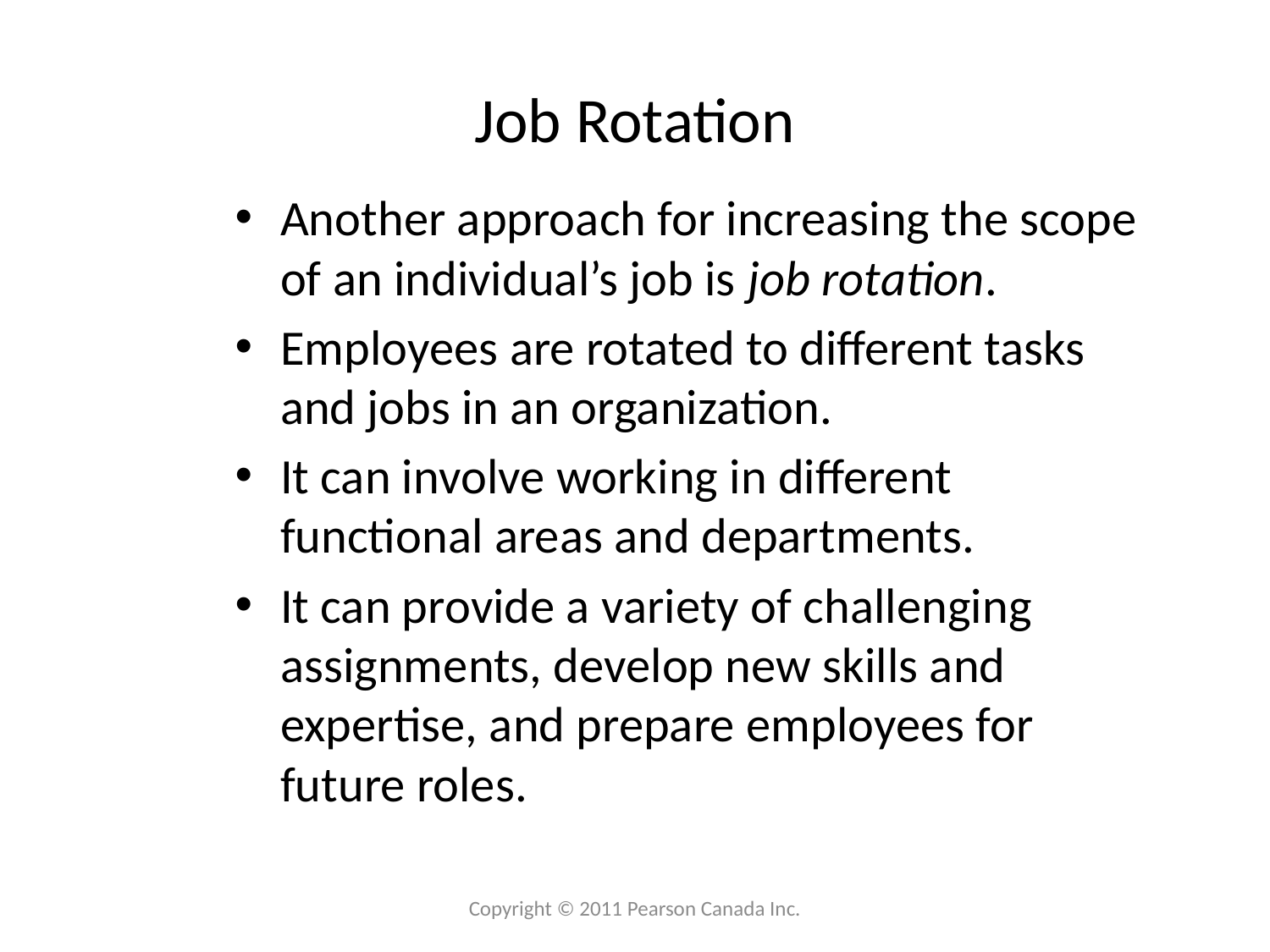

# Job Rotation
Another approach for increasing the scope of an individual’s job is job rotation.
Employees are rotated to different tasks and jobs in an organization.
It can involve working in different functional areas and departments.
It can provide a variety of challenging assignments, develop new skills and expertise, and prepare employees for future roles.
Copyright © 2011 Pearson Canada Inc.